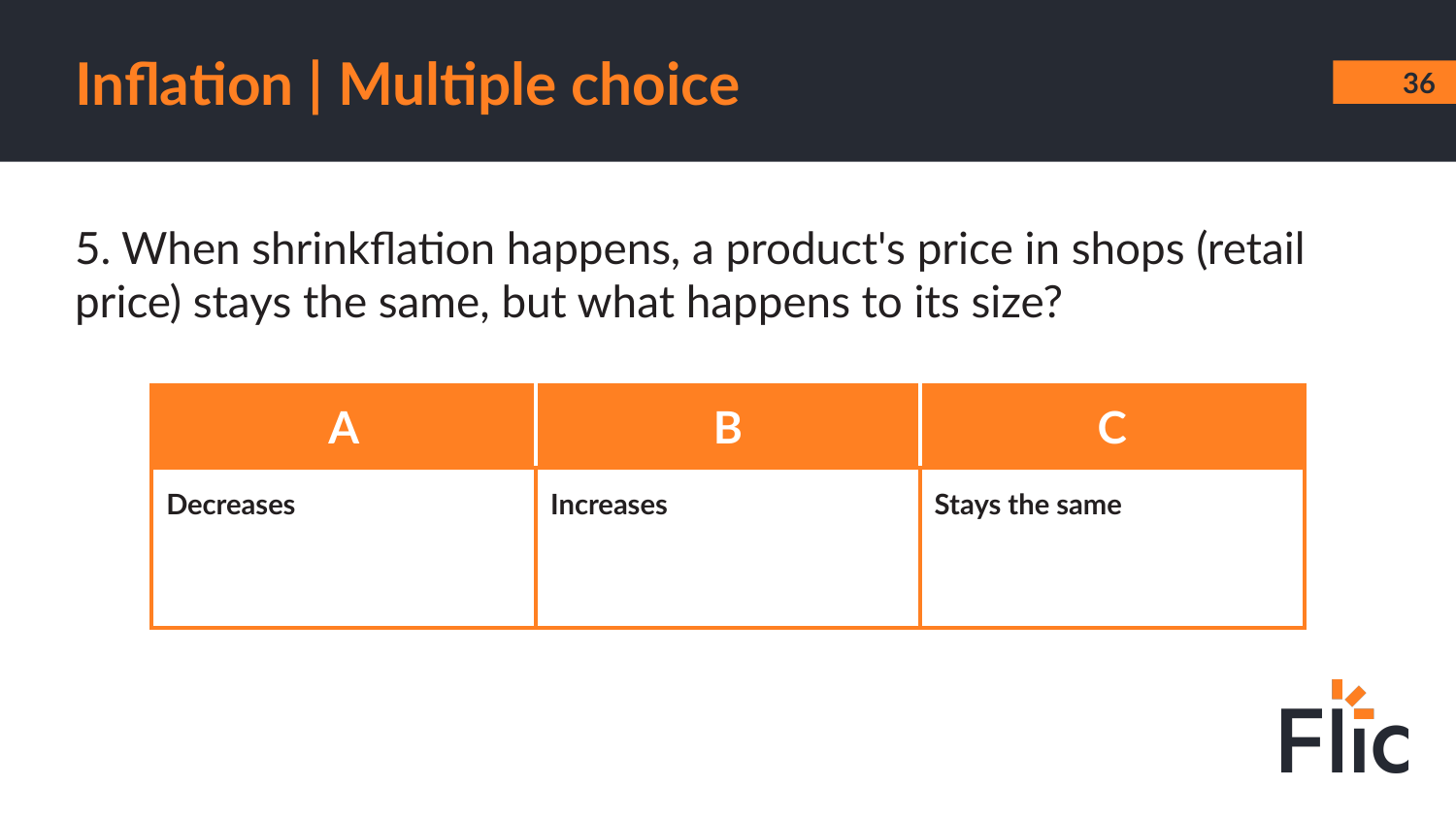

Inflation | Multiple choice
36
5. When shrinkflation happens, a product's price in shops (retail price) stays the same, but what happens to its size?

| A | B | C |
| --- | --- | --- |
| Decreases | Increases | Stays the same |